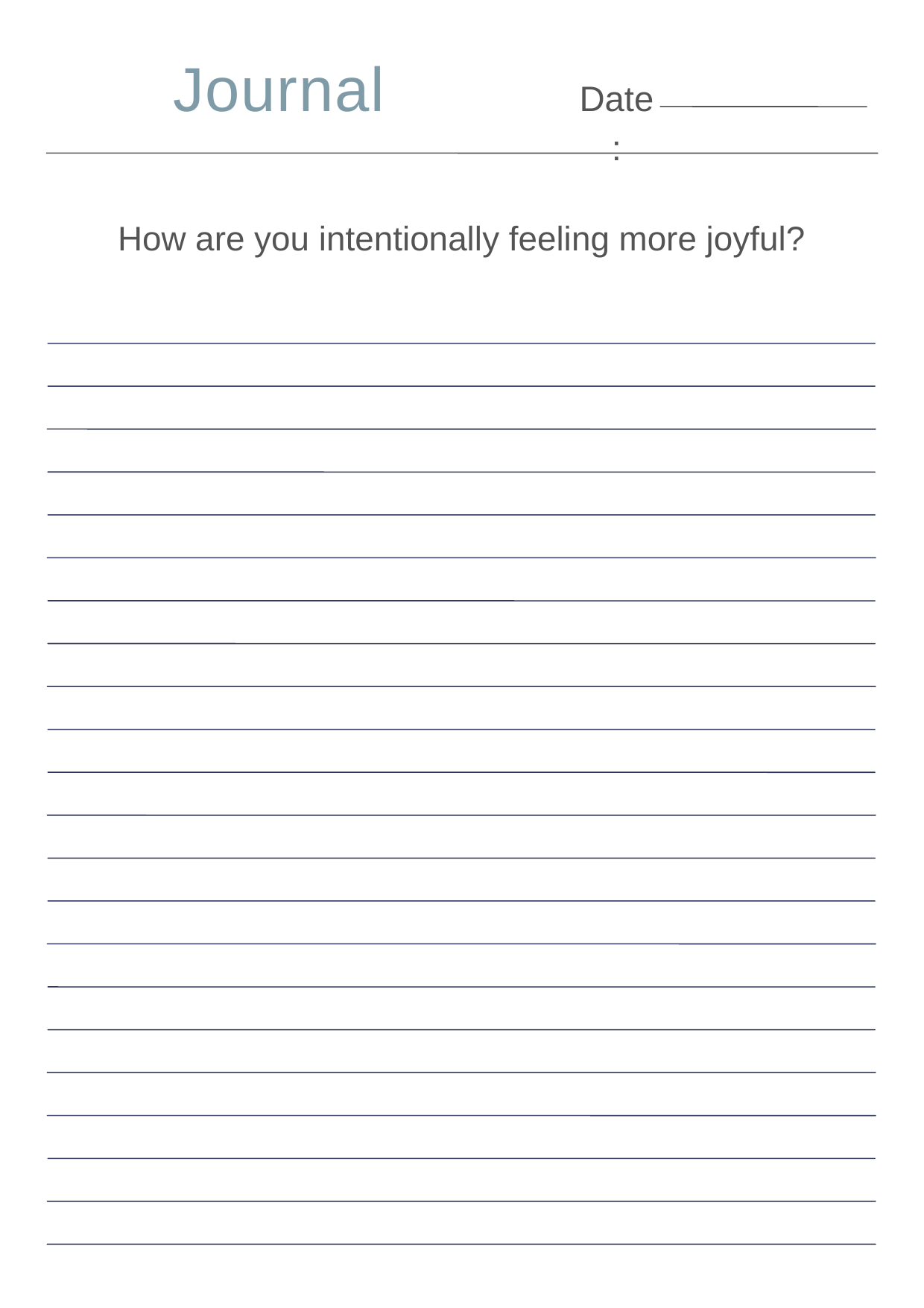

Journal
Date:

How are you intentionally feeling more joyful?